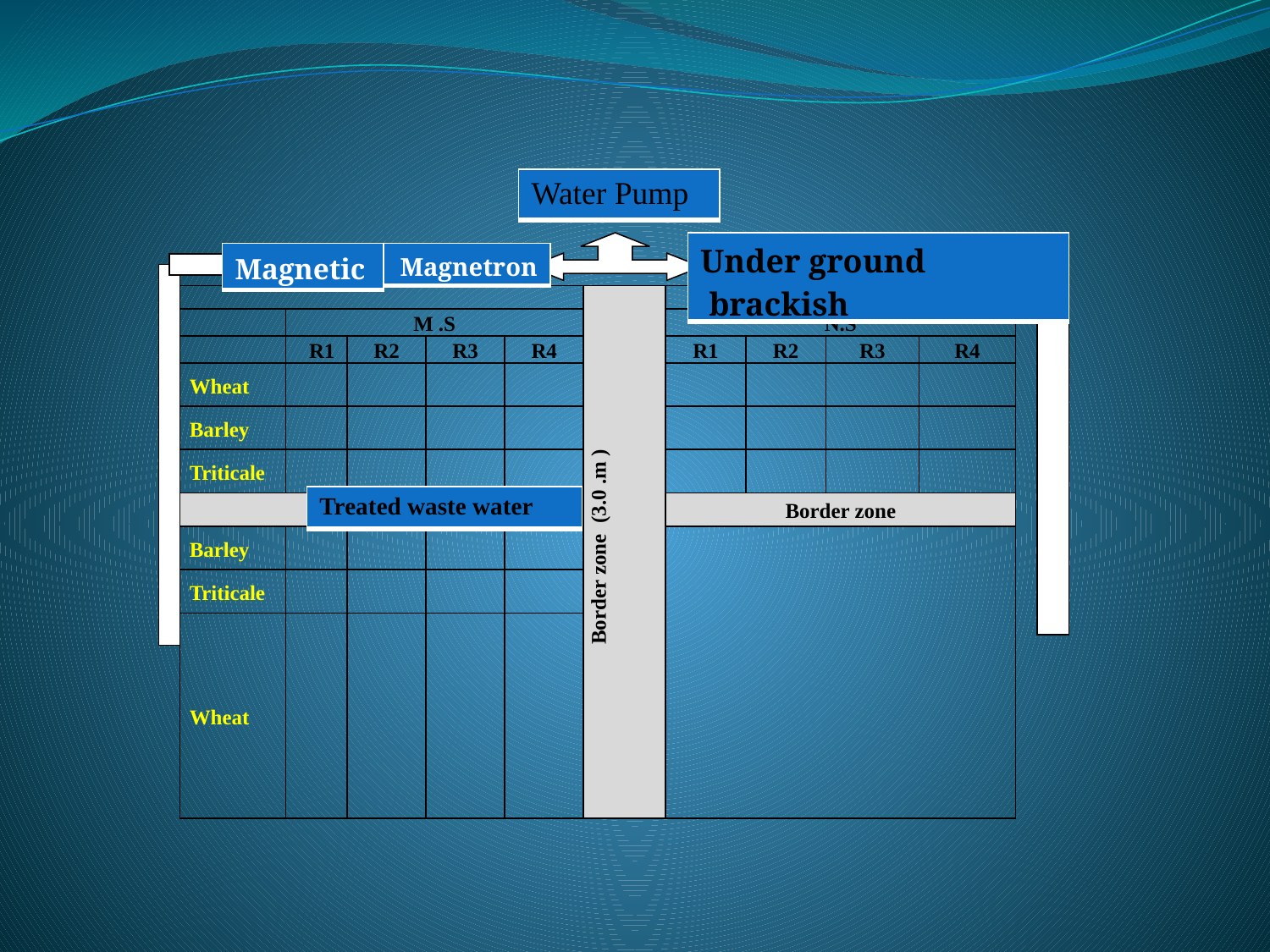

| Water Pump |
| --- |

| Under ground brackish |
| --- |
| Magnetic |
| --- |
| Magnetron |
| --- |

|  |  |  |  |  | Border zone (3.0 .m ) |  |  |  |  |
| --- | --- | --- | --- | --- | --- | --- | --- | --- | --- |
|  | M .S |  |  |  |  | N.S |  |  |  |
|  | R1 | R2 | R3 | R4 |  | R1 | R2 | R3 | R4 |
| Wheat |  |  |  |  |  |  |  |  |  |
| Barley |  |  |  |  |  |  |  |  |  |
| Triticale |  |  |  |  |  |  |  |  |  |
|  |  |  |  |  |  | Border zone |  |  |  |
| Barley |  |  |  |  |  |  |  |  |  |
| Triticale |  |  |  |  |  |  |  |  |  |
| Wheat |  |  |  |  |  |  |  |  |  |
| Treated waste water |
| --- |